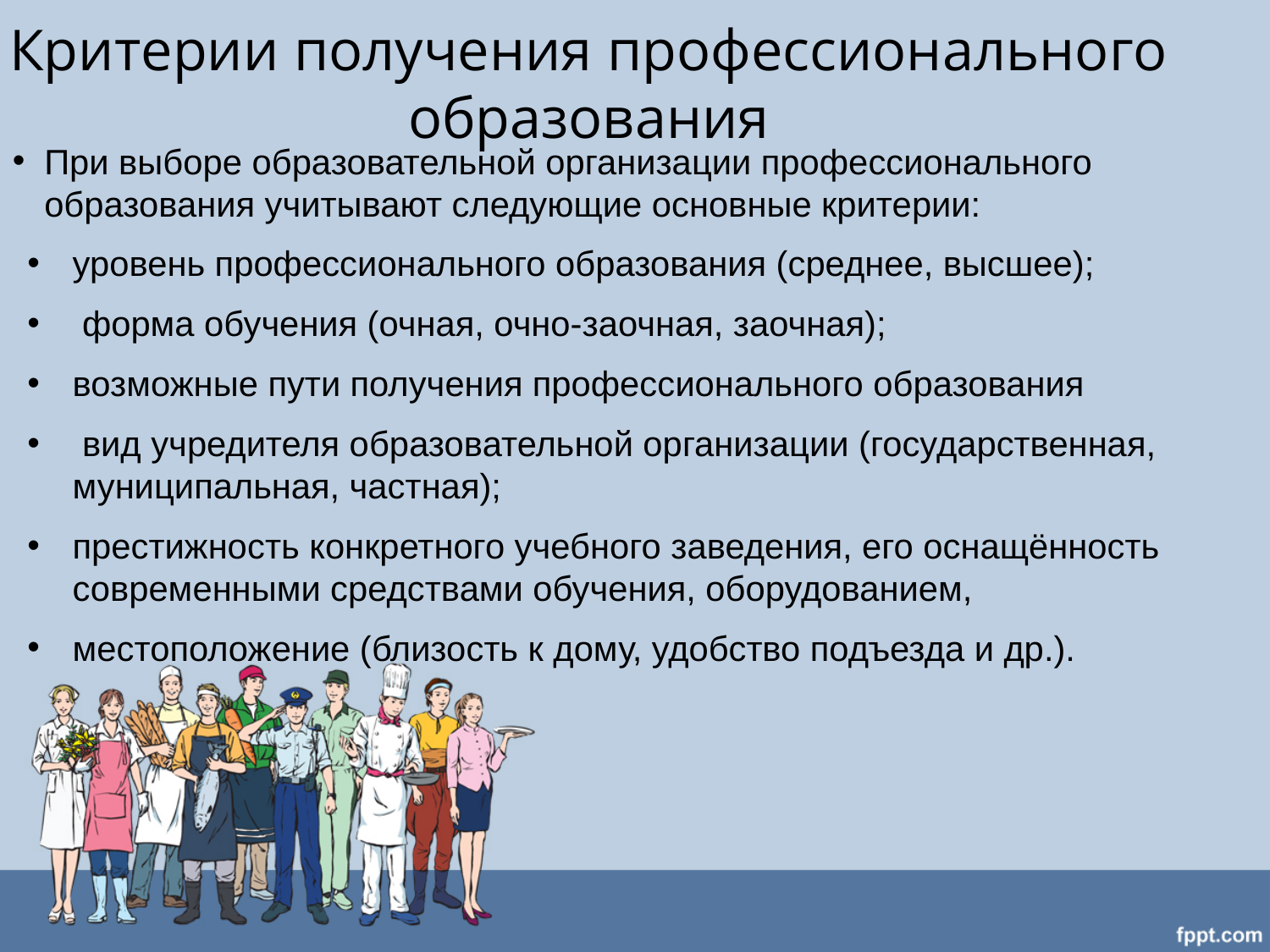

# Критерии получения профессионального образования
При выборе образовательной организации профессионального образования учитывают следующие основные критерии:
уровень профессионального образования (среднее, высшее);
 форма обучения (очная, очно-заочная, заочная);
возможные пути получения профессионального образования
 вид учредителя образовательной организации (государственная, муниципальная, частная);
престижность конкретного учебного заведения, его оснащённость современными средствами обучения, оборудованием,
местоположение (близость к дому, удобство подъезда и др.).